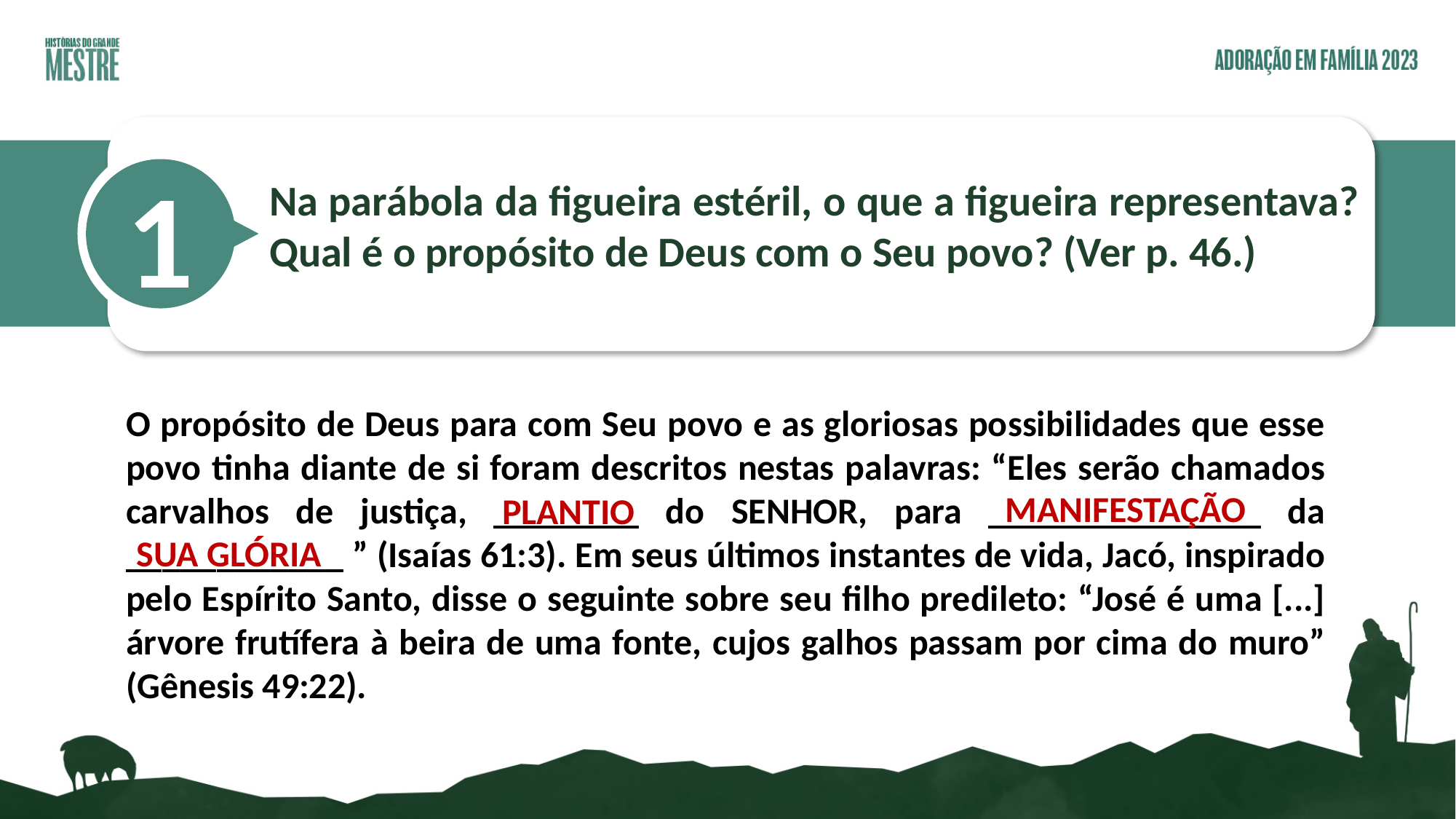

1

Na parábola da figueira estéril, o que a figueira representava? Qual é o propósito de Deus com o Seu povo? (Ver p. 46.)
O propósito de Deus para com Seu povo e as gloriosas possibilidades que esse povo tinha diante de si foram descritos nestas palavras: “Eles serão chamados carvalhos de justiça, ________ do SENHOR, para _______________ da ____________ ” (Isaías 61:3). Em seus últimos instantes de vida, Jacó, inspirado pelo Espírito Santo, disse o seguinte sobre seu filho predileto: “José é uma [...] árvore frutífera à beira de uma fonte, cujos galhos passam por cima do muro” (Gênesis 49:22).
MANIFESTAÇÃO
PLANTIO
SUA GLÓRIA